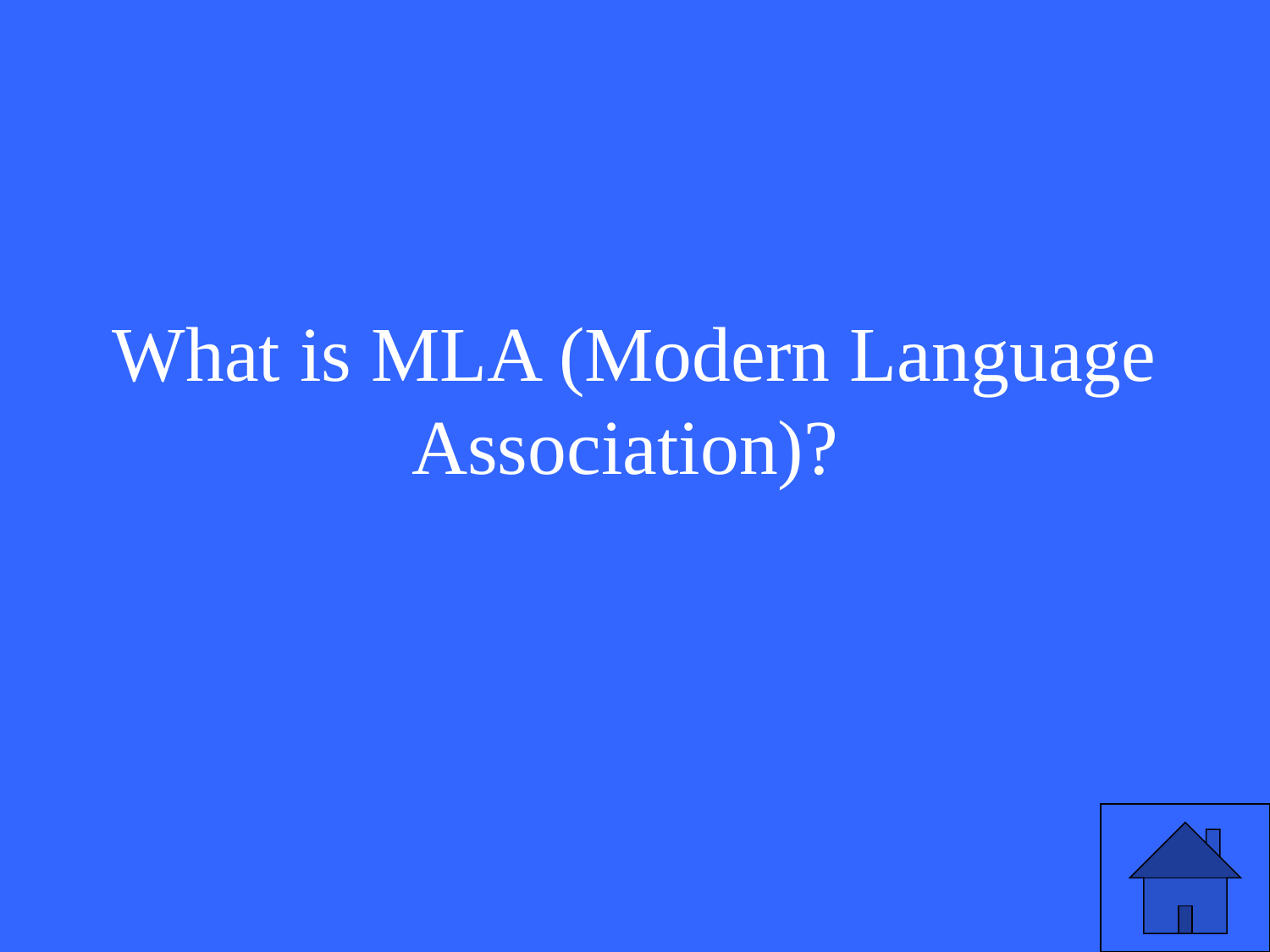

# What is MLA (Modern Language Association)?